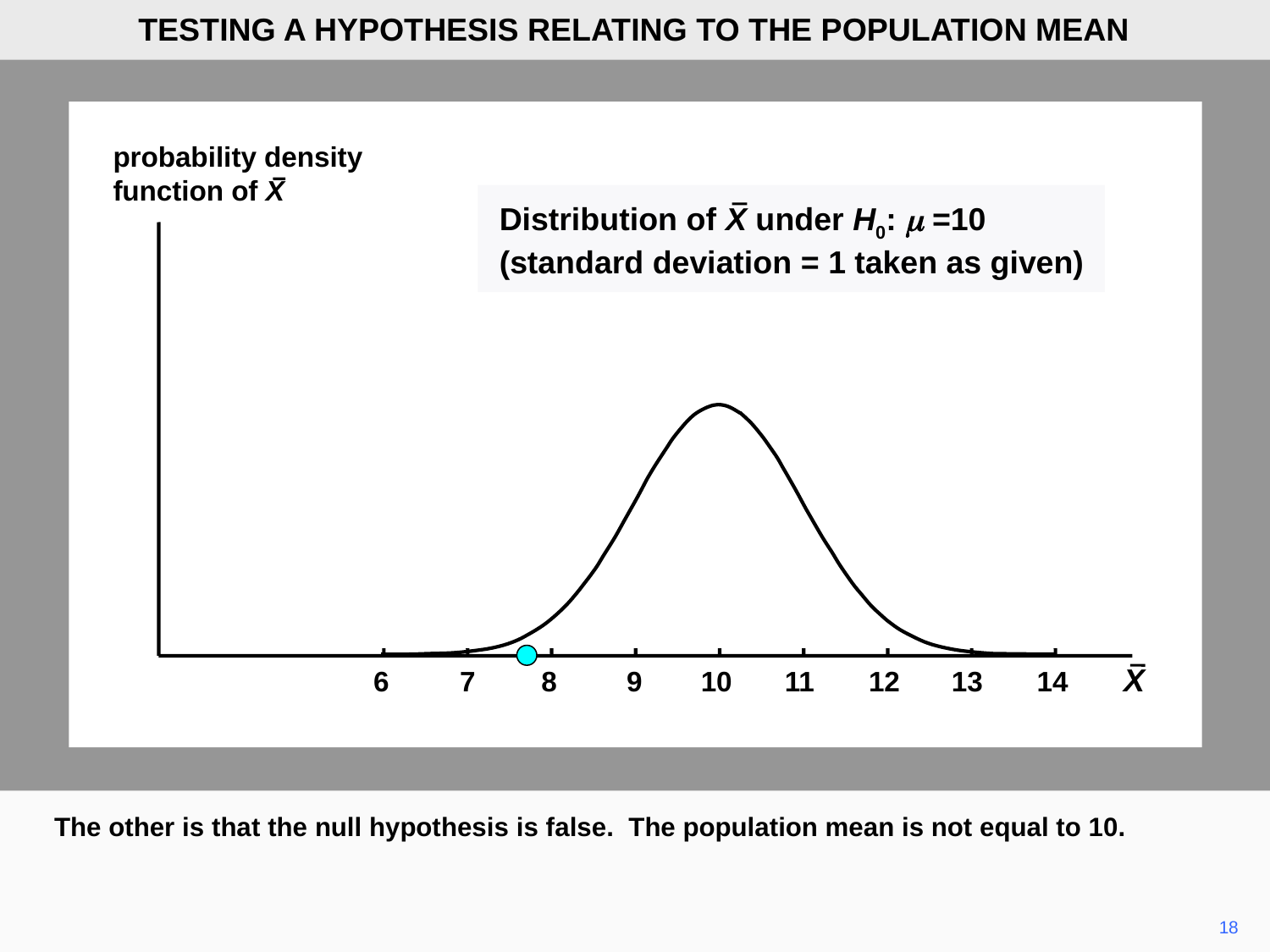

TESTING A HYPOTHESIS RELATING TO THE POPULATION MEAN

probability density
function of X

Distribution of X under H0: μ =10
(standard deviation = 1 taken as given)

X

6
7
8
9
10
11
12
13
14

The other is that the null hypothesis is false.  The population mean is not equal to 10.
18